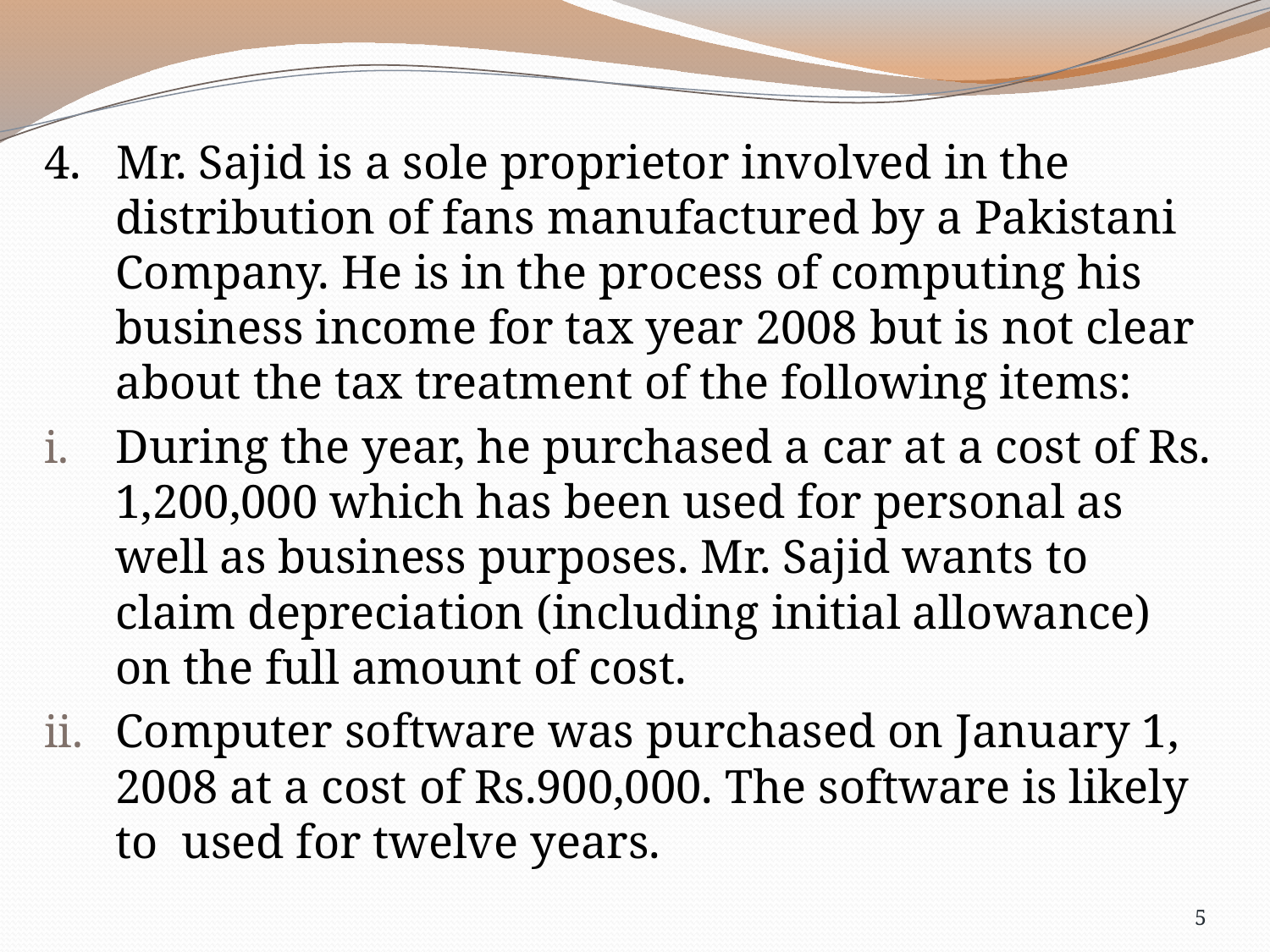

4.   Mr. Sajid is a sole proprietor involved in the distribution of fans manufactured by a Pakistani Company. He is in the process of computing his business income for tax year 2008 but is not clear about the tax treatment of the following items:
During the year, he purchased a car at a cost of Rs. 1,200,000 which has been used for personal as well as business purposes. Mr. Sajid wants to claim depreciation (including initial allowance) on the full amount of cost.
Computer software was purchased on January 1, 2008 at a cost of Rs.900,000. The software is likely to  used for twelve years.
5